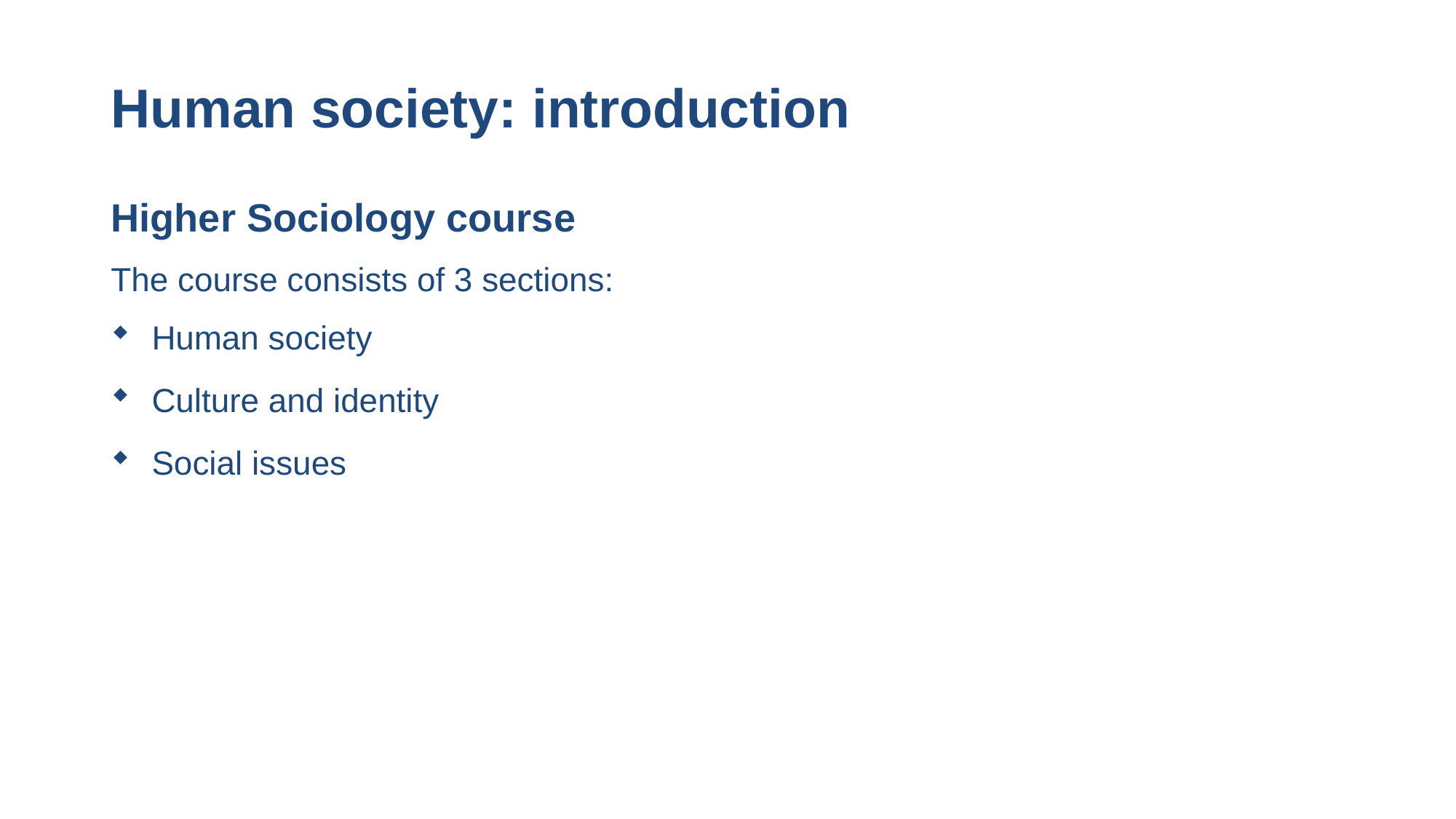

# Human society: introduction
Higher Sociology course
The course consists of 3 sections:
Human society
Culture and identity
Social issues